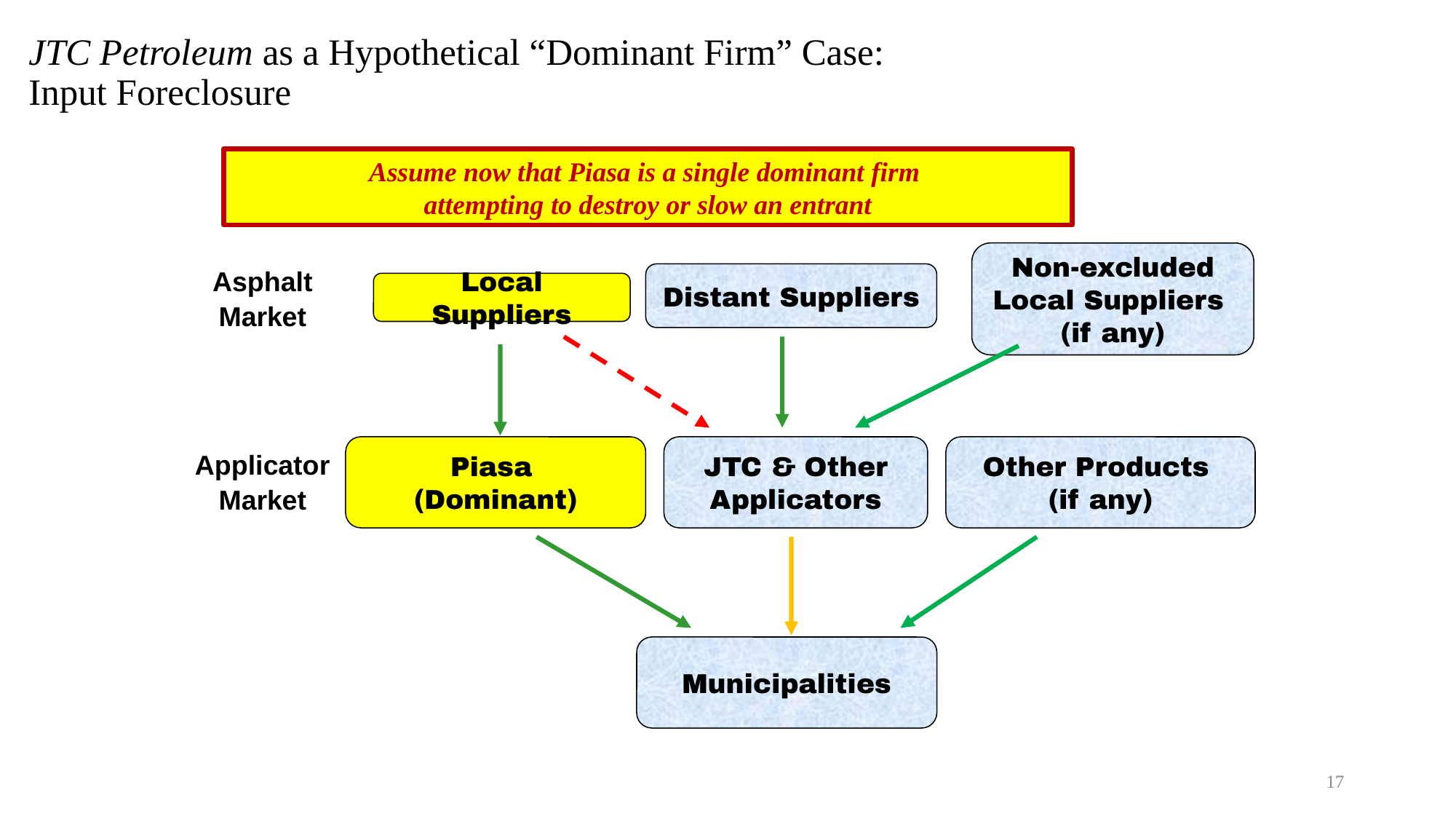

# JTC Petroleum as a Hypothetical “Dominant Firm” Case: Input Foreclosure
Assume now that Piasa is a single dominant firm
attempting to destroy or slow an entrant
Non-excluded
Local Suppliers
(if any)
Asphalt
Market
Distant Suppliers
Local Suppliers

Piasa
(Dominant)
JTC & Other
Applicators
Other Products
(if any)
Applicator
Market

Municipalities
17